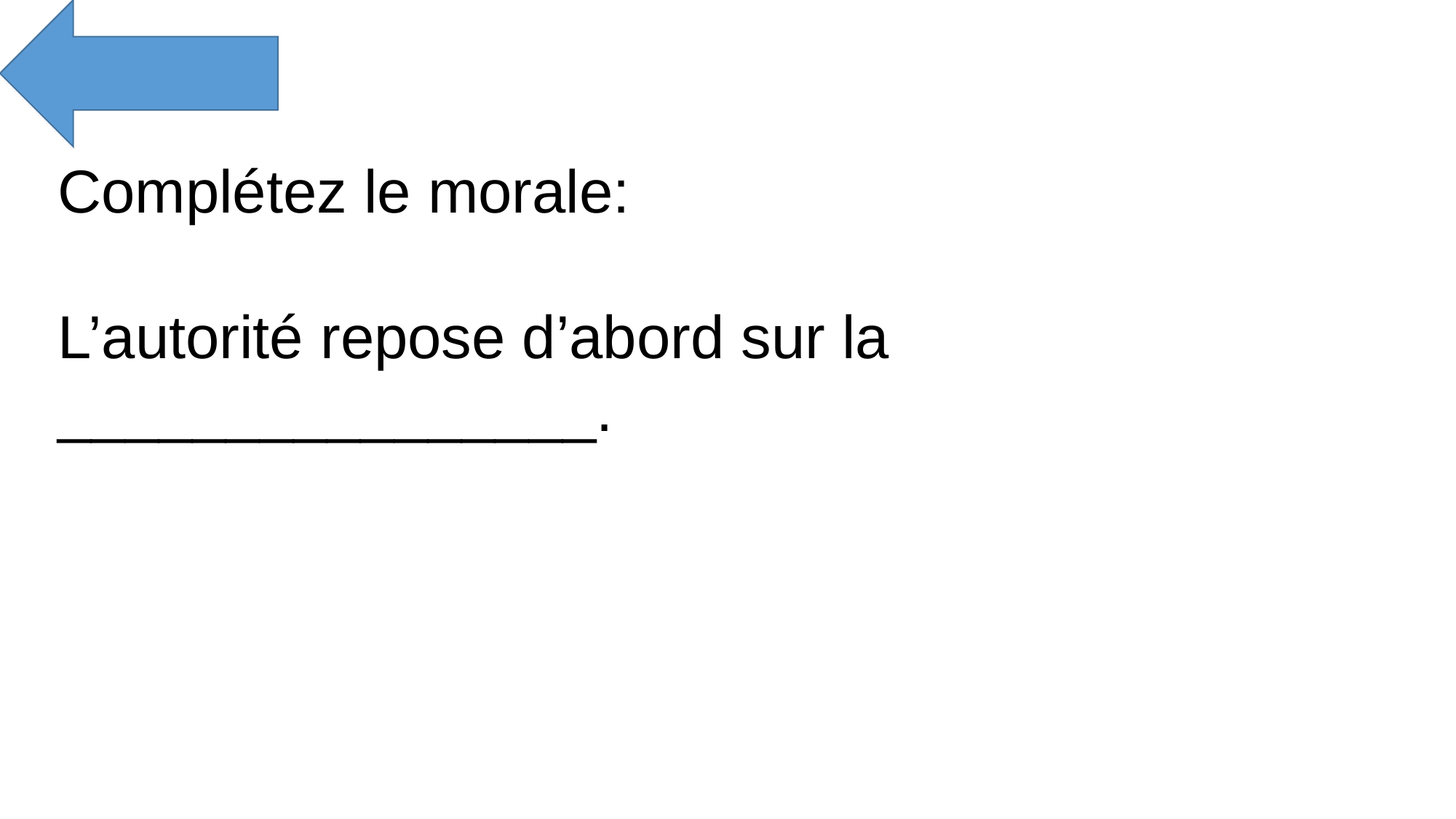

Complétez le morale:

L’autorité repose d’abord sur la ________________.